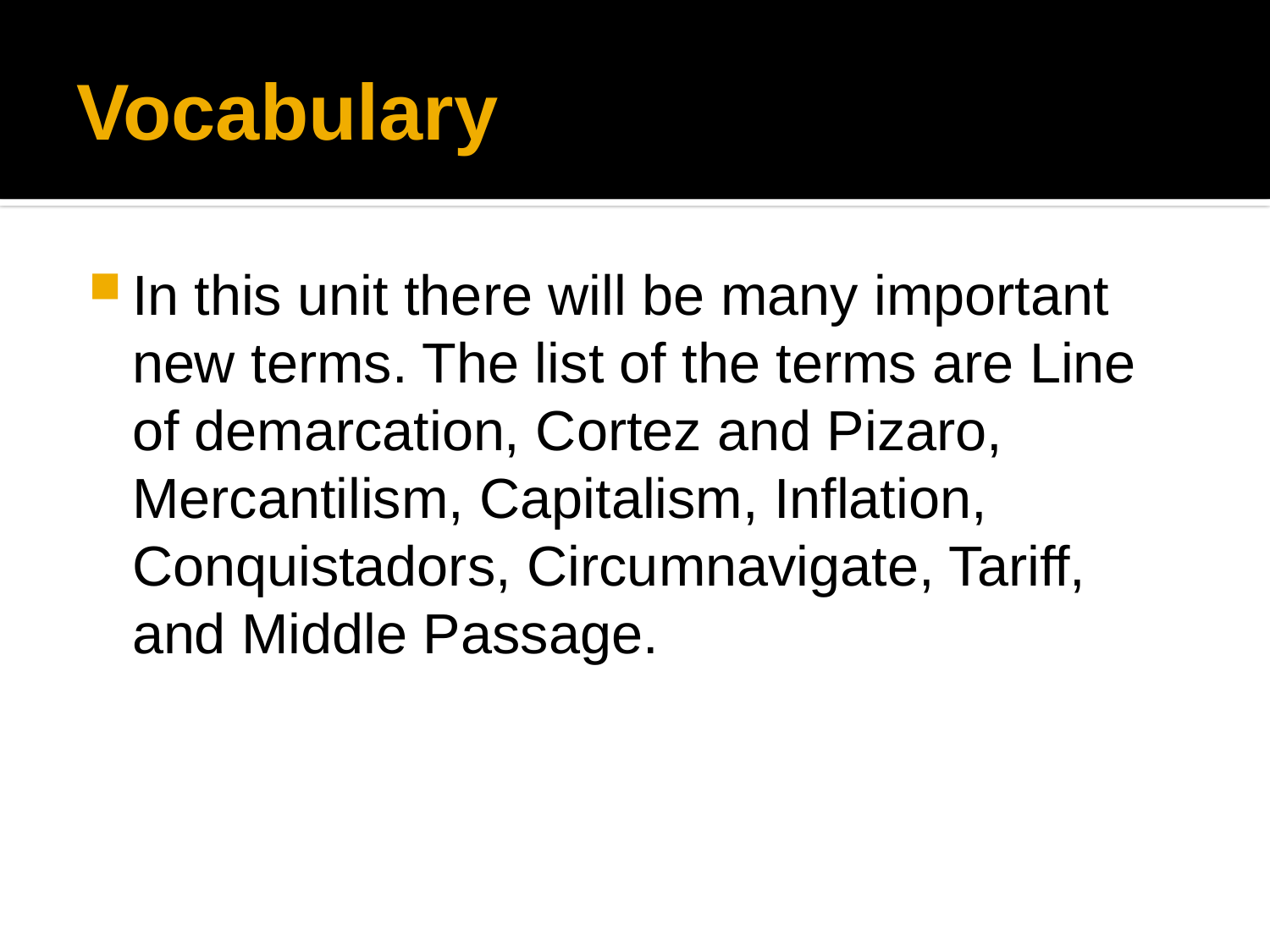

# Vocabulary
In this unit there will be many important new terms. The list of the terms are Line of demarcation, Cortez and Pizaro, Mercantilism, Capitalism, Inflation, Conquistadors, Circumnavigate, Tariff, and Middle Passage.